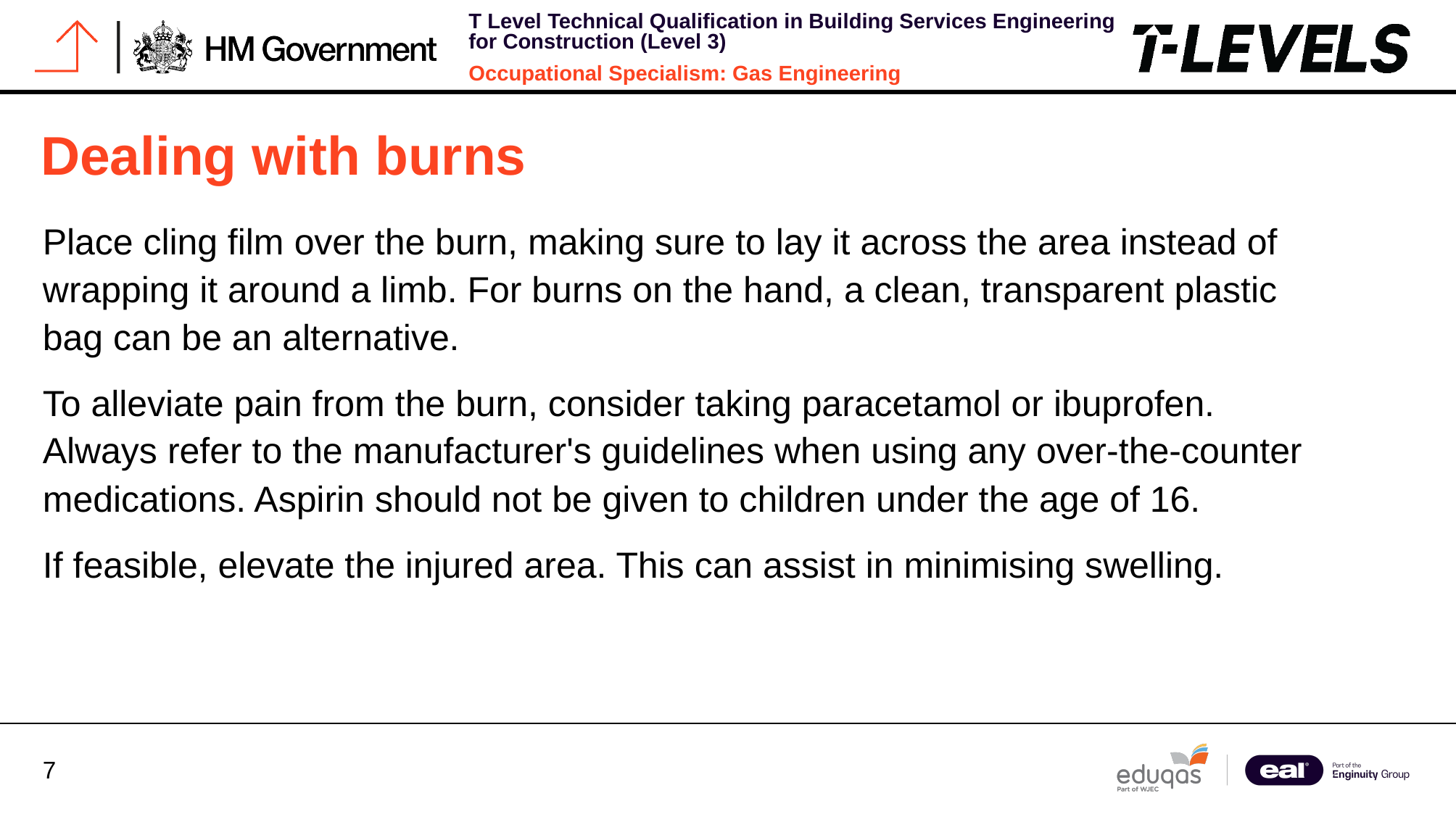

Dealing with burns
Place cling film over the burn, making sure to lay it across the area instead of wrapping it around a limb. For burns on the hand, a clean, transparent plastic bag can be an alternative.
To alleviate pain from the burn, consider taking paracetamol or ibuprofen. Always refer to the manufacturer's guidelines when using any over-the-counter medications. Aspirin should not be given to children under the age of 16.
If feasible, elevate the injured area. This can assist in minimising swelling.